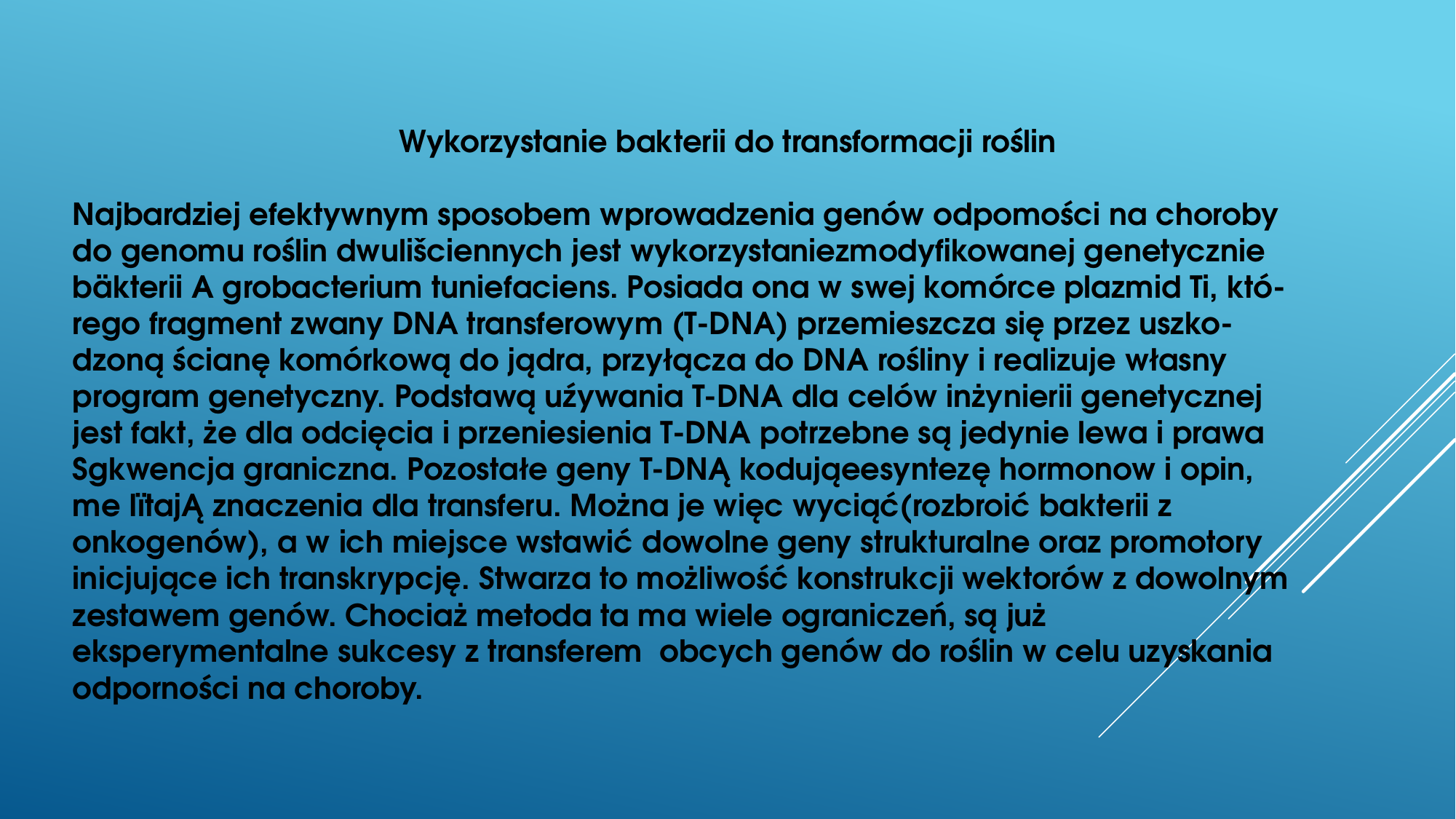

Wykorzystanie bakterii do transformacji roślin
Najbardziej efektywnym sposobem wprowadzenia genów odpomości na choroby do genomu roślin dwulišciennych jest wykorzystaniezmodyfikowanej genetycznie bäkterii A grobacterium tuniefaciens. Posiada ona w swej komórce plazmid Ti, któ-
rego fragment zwany DNA transferowym (T-DNA) przemieszcza się przez uszko-dzoną ścianę komórkową do jądra, przyłącza do DNA rośliny i realizuje własny program genetyczny. Podstawą uźywania T-DNA dla celów inżynierii genetycznej jest fakt, że dla odcięcia i przeniesienia T-DNA potrzebne są jedynie lewa i prawa Sgkwencja graniczna. Pozostałe geny T-DNĄ kodująeesyntezę hormonow i opin, me IïtajĄ znaczenia dla transferu. Można je więc wyciąć(rozbroić bakterii z onkogenów), a w ich miejsce wstawić dowolne geny strukturalne oraz promotory inicjujące ich transkrypcję. Stwarza to możliwość konstrukcji wektorów z dowolnym zestawem genów. Chociaż metoda ta ma wiele ograniczeń, są już eksperymentalne sukcesy z transferem  obcych genów do roślin w celu uzyskania odporności na choroby.